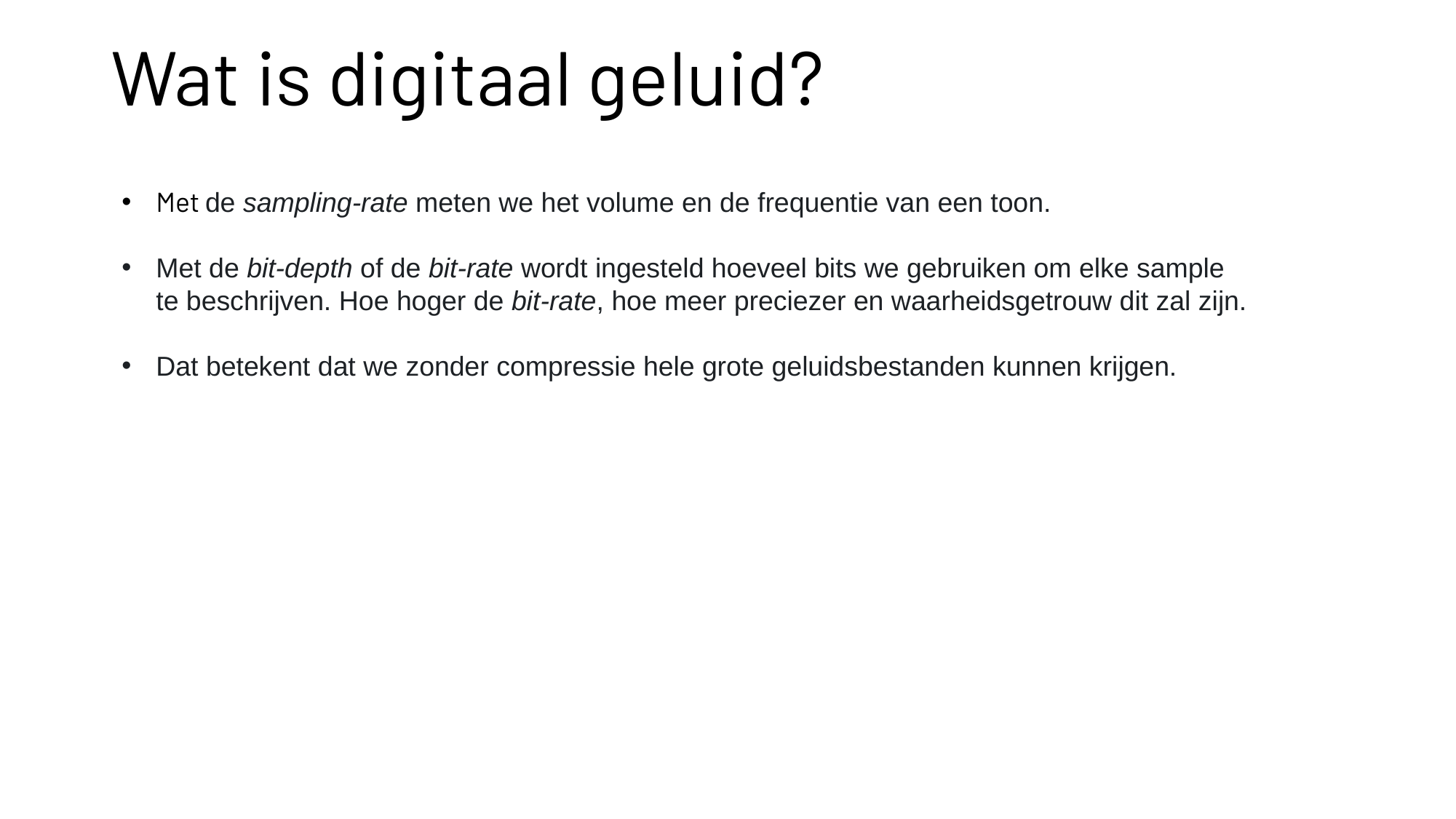

Wat is digitaal geluid?
Met de sampling-rate meten we het volume en de frequentie van een toon.
Met de bit-depth of de bit-rate wordt ingesteld hoeveel bits we gebruiken om elke sample te beschrijven. Hoe hoger de bit-rate, hoe meer preciezer en waarheidsgetrouw dit zal zijn.
Dat betekent dat we zonder compressie hele grote geluidsbestanden kunnen krijgen.